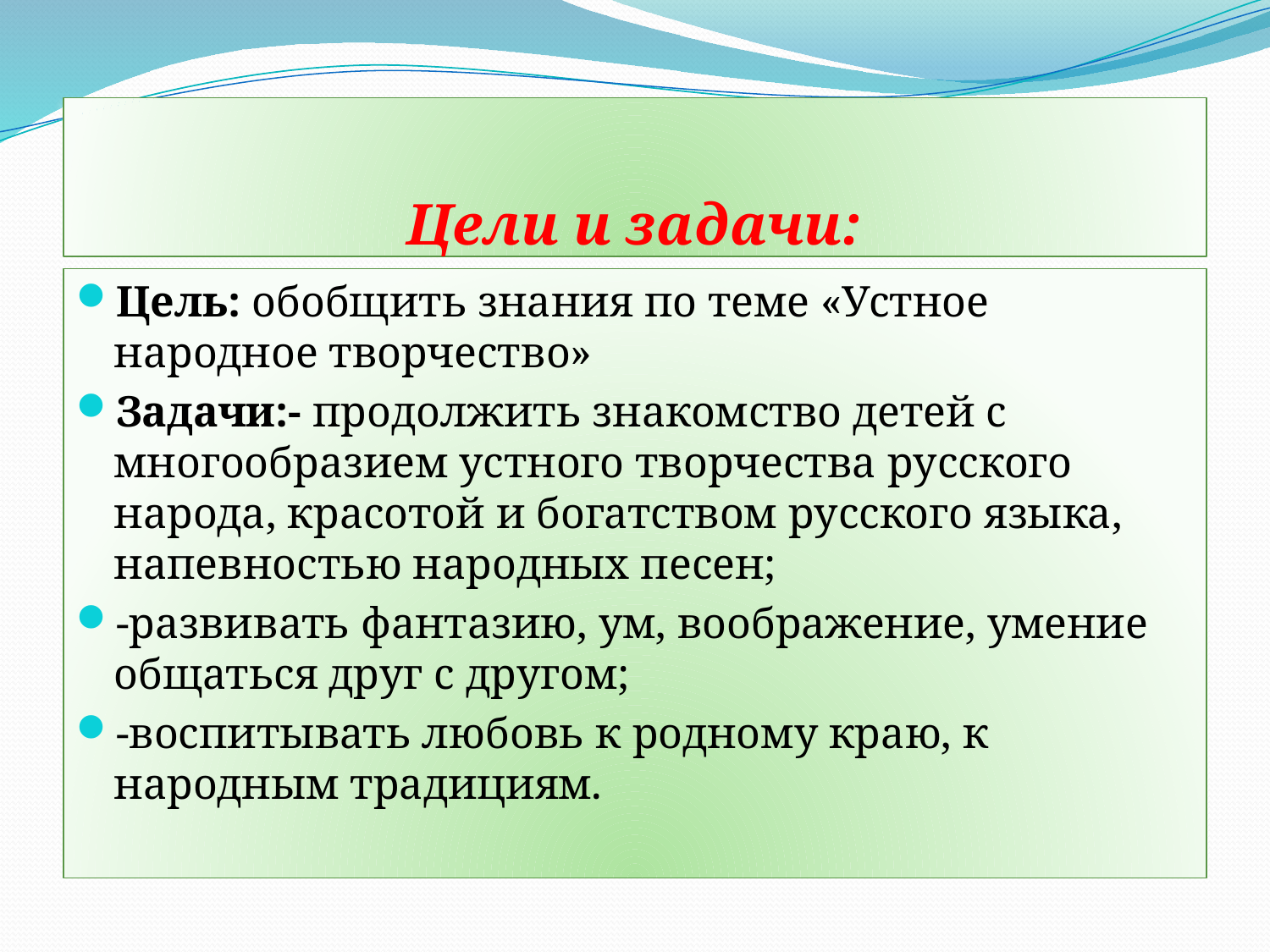

# Цели и задачи:
Цель: обобщить знания по теме «Устное народное творчество»
Задачи:- продолжить знакомство детей с многообразием устного творчества русского народа, красотой и богатством русского языка, напевностью народных песен;
-развивать фантазию, ум, воображение, умение общаться друг с другом;
-воспитывать любовь к родному краю, к народным традициям.